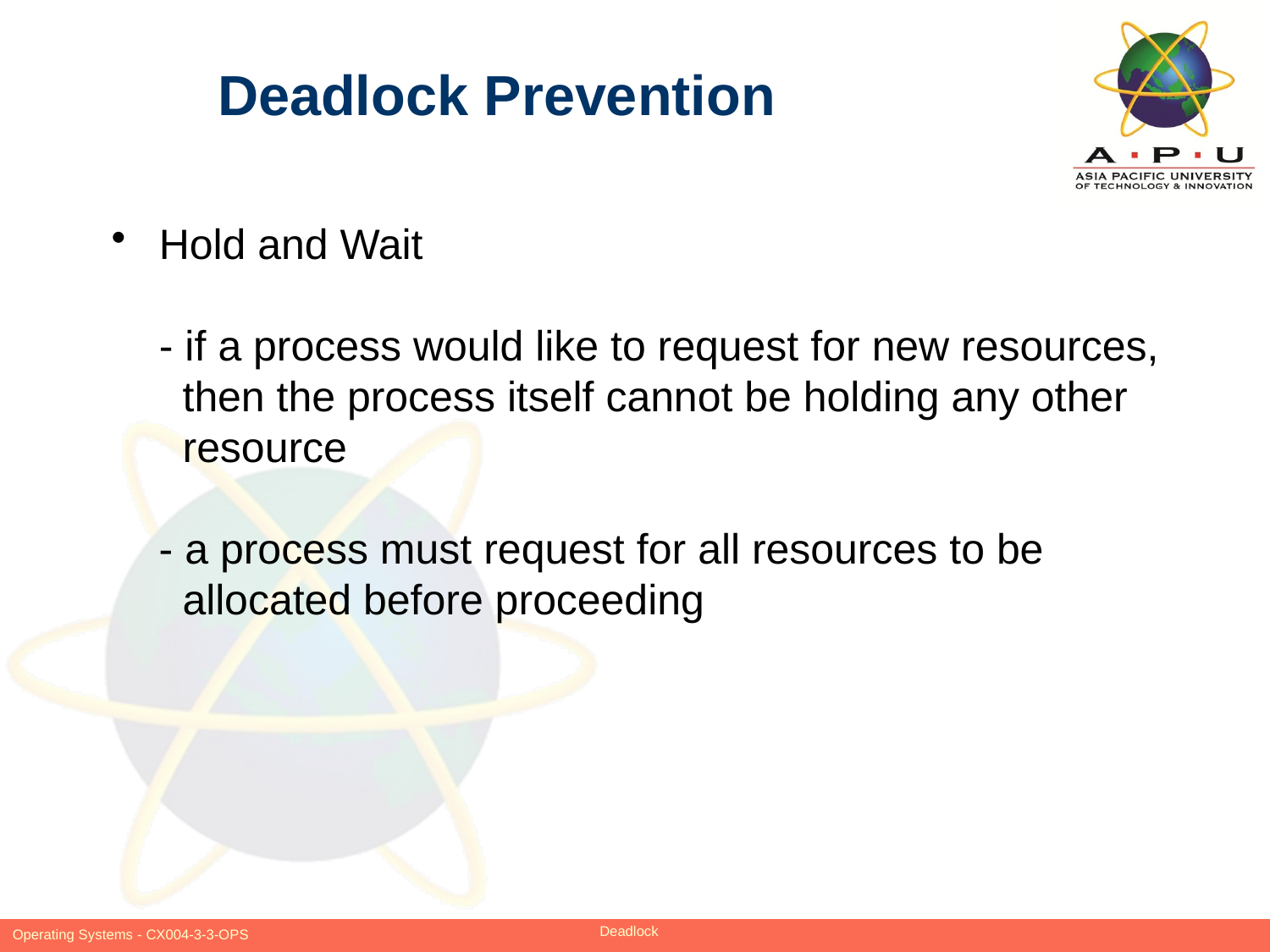

Deadlock Prevention
Hold and Wait

	- if a process would like to request for new resources,
      then the process itself cannot be holding any other
      resource

    - a process must request for all resources to be
      allocated before proceeding

Slide 12 of 18